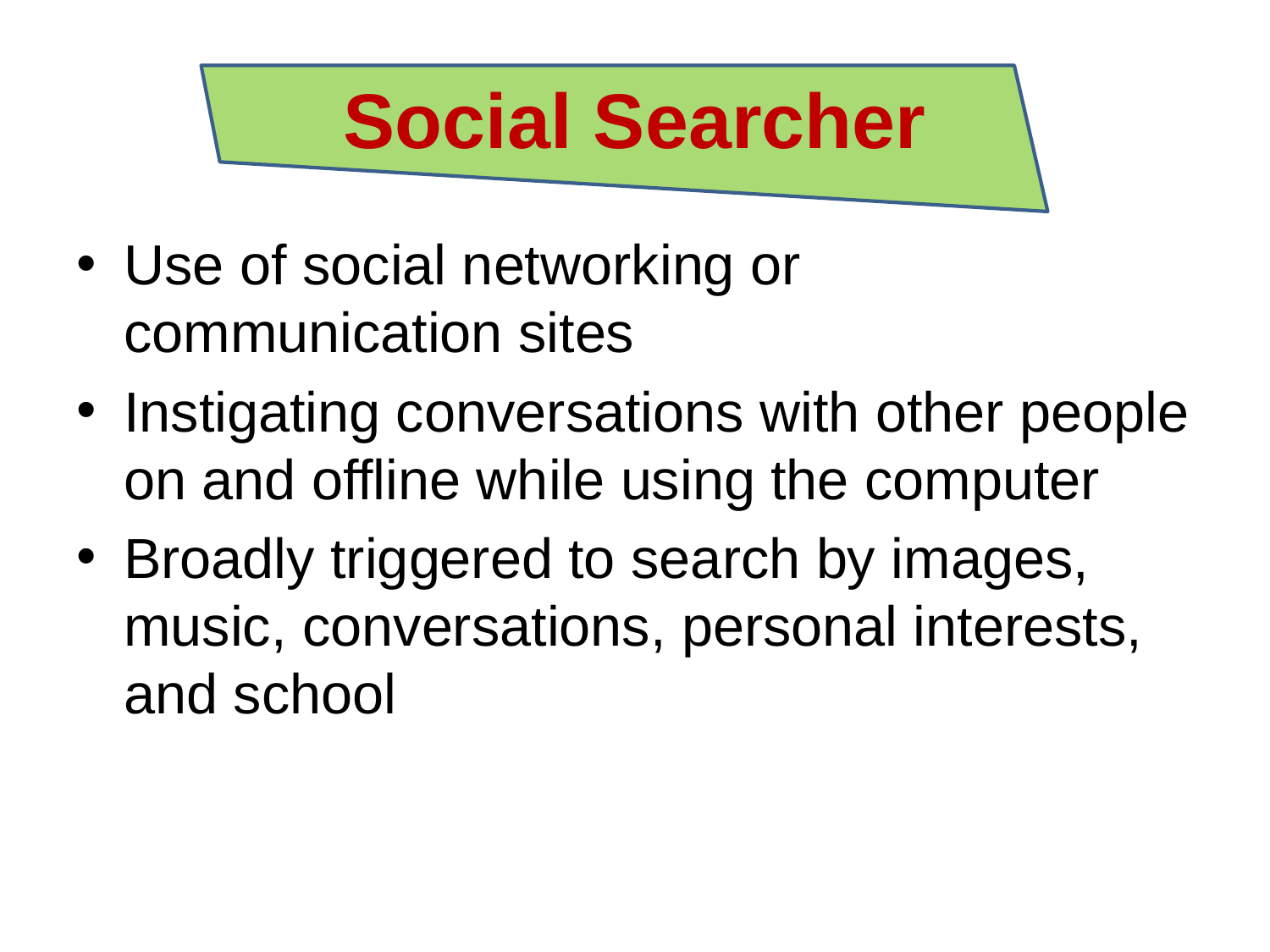

# Social Searcher

Use of social networking or communication sites
Instigating conversations with other people on and offline while using the computer
Broadly triggered to search by images, music, conversations, personal interests, and school